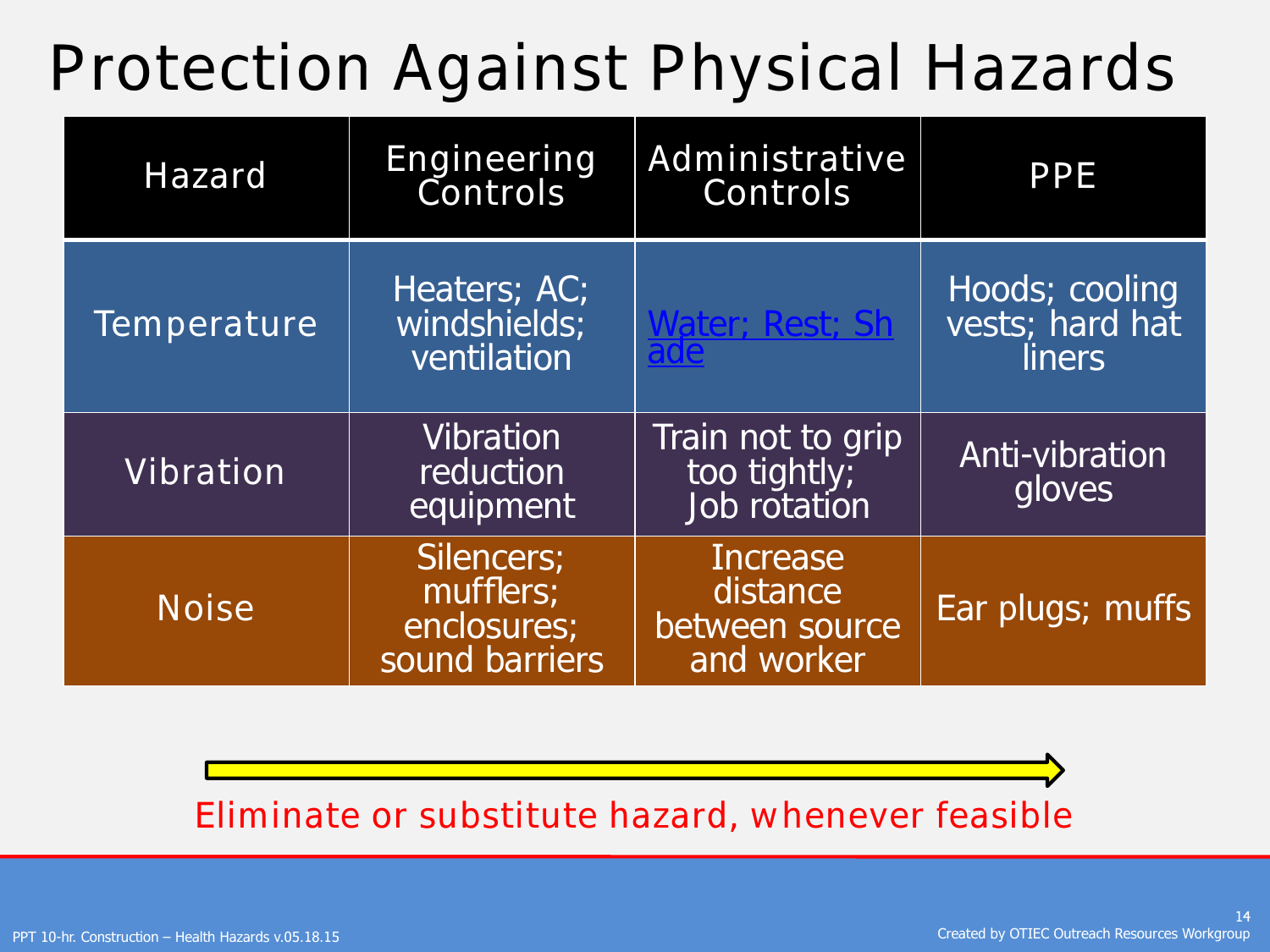

# Protection Against Physical Hazards
| Hazard | Engineering Controls | Administrative Controls | PPE |
| --- | --- | --- | --- |
| Temperature | Heaters; AC; windshields; ventilation | Water; Rest; Shade | Hoods; cooling vests; hard hat liners |
| Vibration | Vibration reduction equipment | Train not to grip too tightly; Job rotation | Anti-vibration gloves |
| Noise | Silencers; mufflers; enclosures; sound barriers | Increase distance between source and worker | Ear plugs; muffs |

Eliminate or substitute hazard, whenever feasible